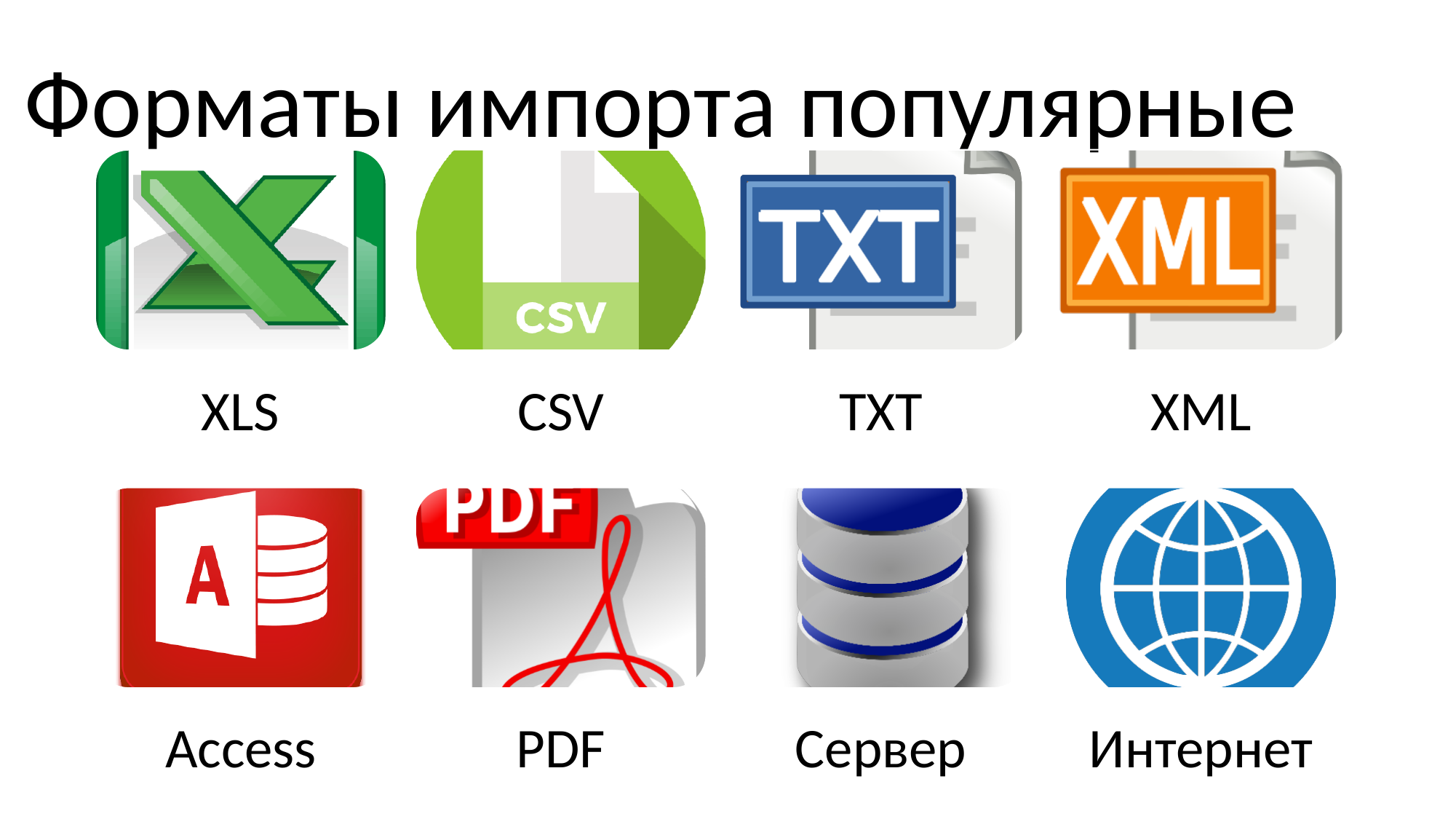

# Форматы импорта популярные
XLS
CSV
TXT
XML
Access
PDF
Сервер
Интернет